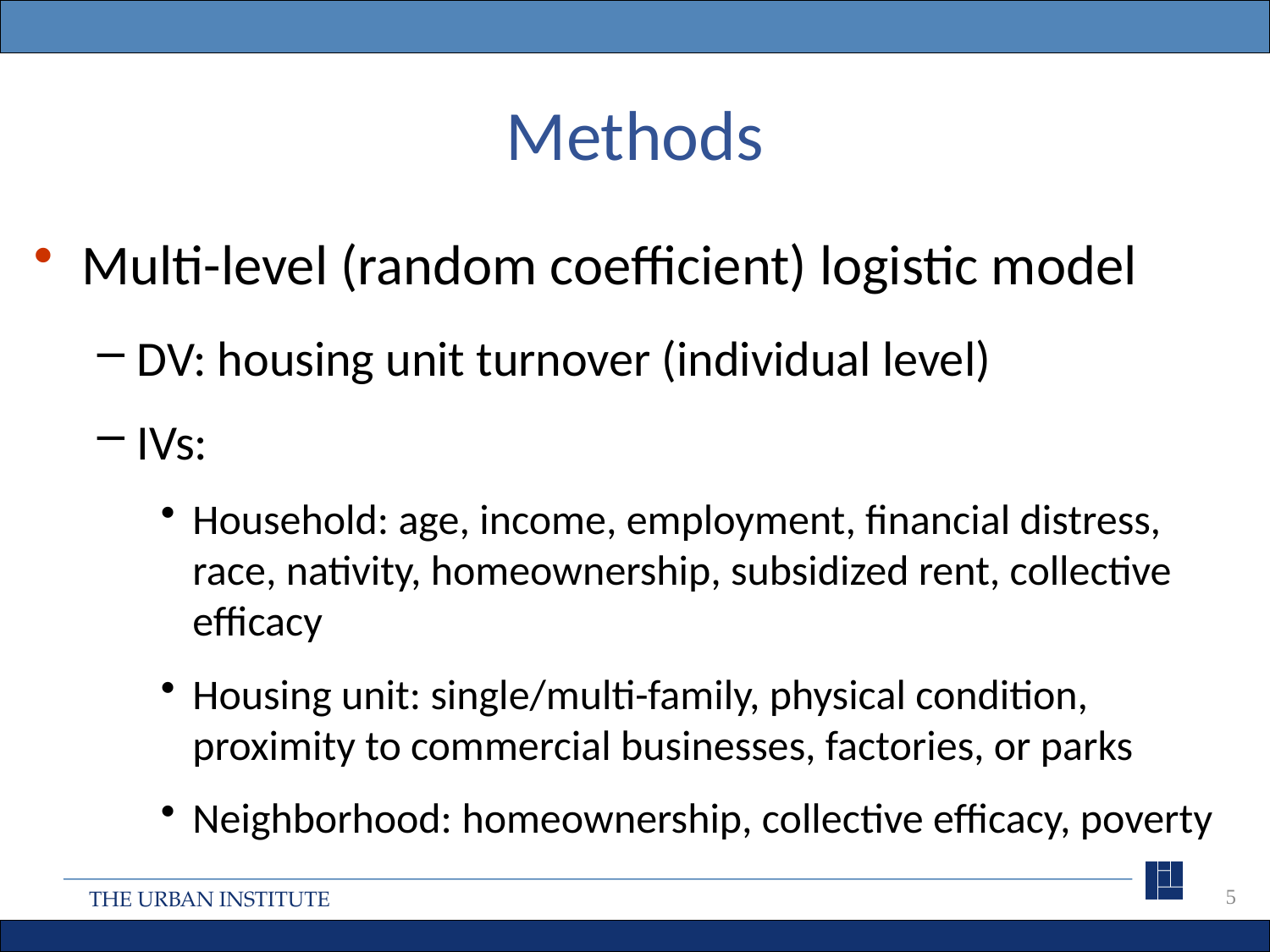

# Methods
Multi-level (random coefficient) logistic model
DV: housing unit turnover (individual level)
IVs:
Household: age, income, employment, financial distress, race, nativity, homeownership, subsidized rent, collective efficacy
Housing unit: single/multi-family, physical condition, proximity to commercial businesses, factories, or parks
Neighborhood: homeownership, collective efficacy, poverty

5